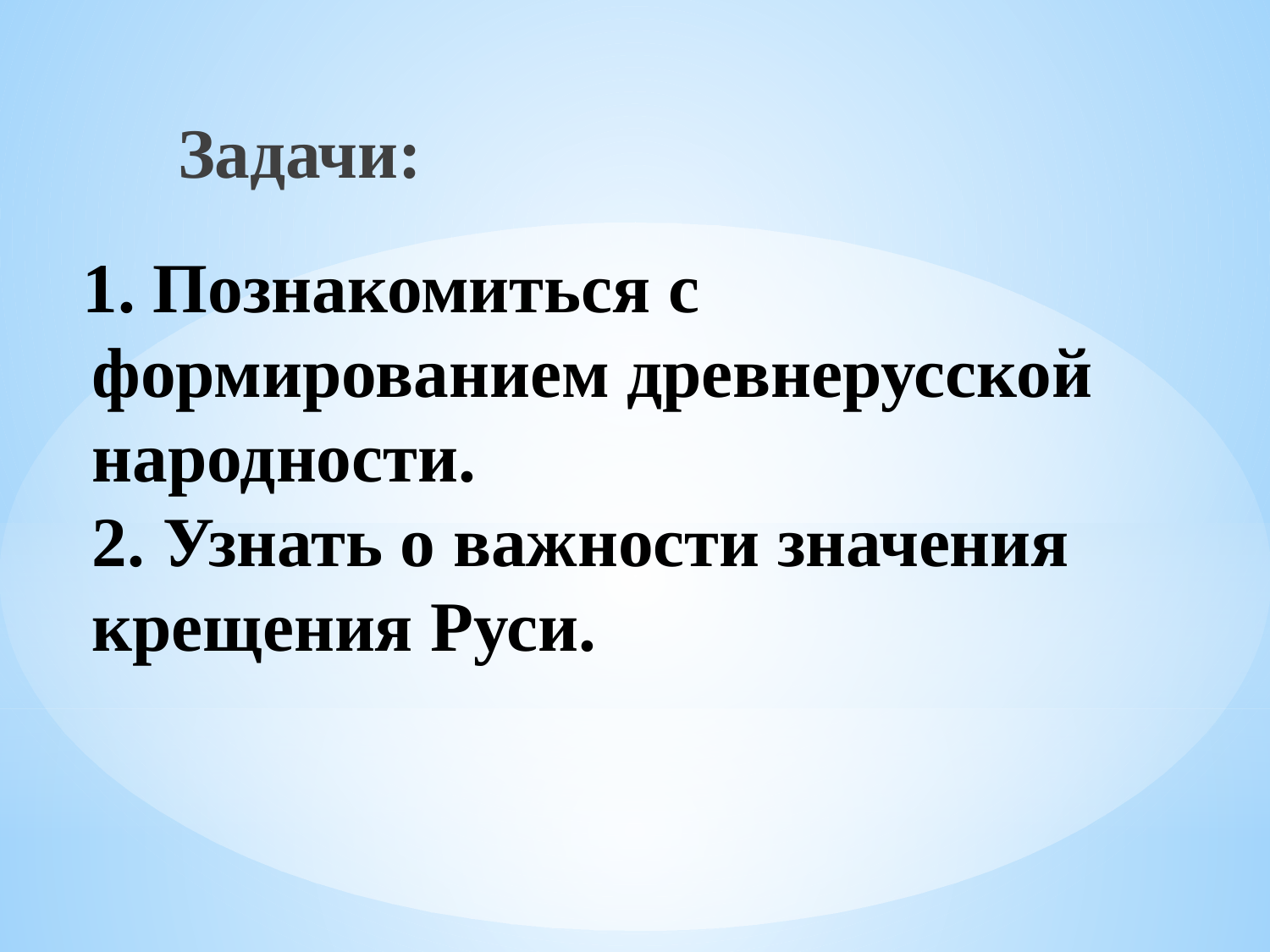

Задачи:
# 1. Познакомиться с формированием древнерусской народности. 2. Узнать о важности значения крещения Руси.